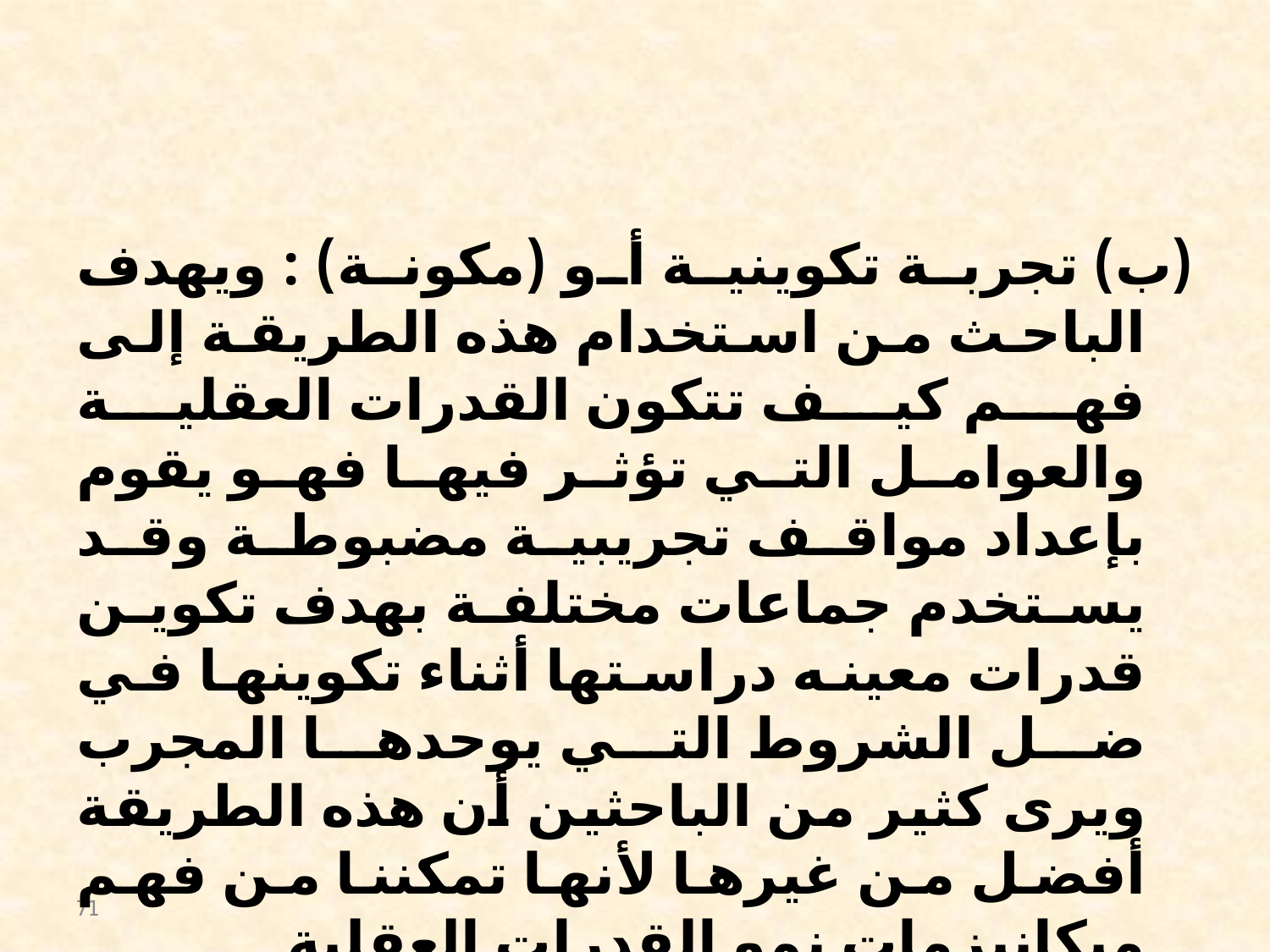

#
(ب) تجربة تكوينية أو (مكونة) : ويهدف الباحث من استخدام هذه الطريقة إلى فهم كيف تتكون القدرات العقلية والعوامل التي تؤثر فيها فهو يقوم بإعداد مواقف تجريبية مضبوطة وقد يستخدم جماعات مختلفة بهدف تكوين قدرات معينه دراستها أثناء تكوينها في ضل الشروط التي يوحدها المجرب ويرى كثير من الباحثين أن هذه الطريقة أفضل من غيرها لأنها تمكننا من فهم ميكانيزمات نمو القدرات العقلية.

71